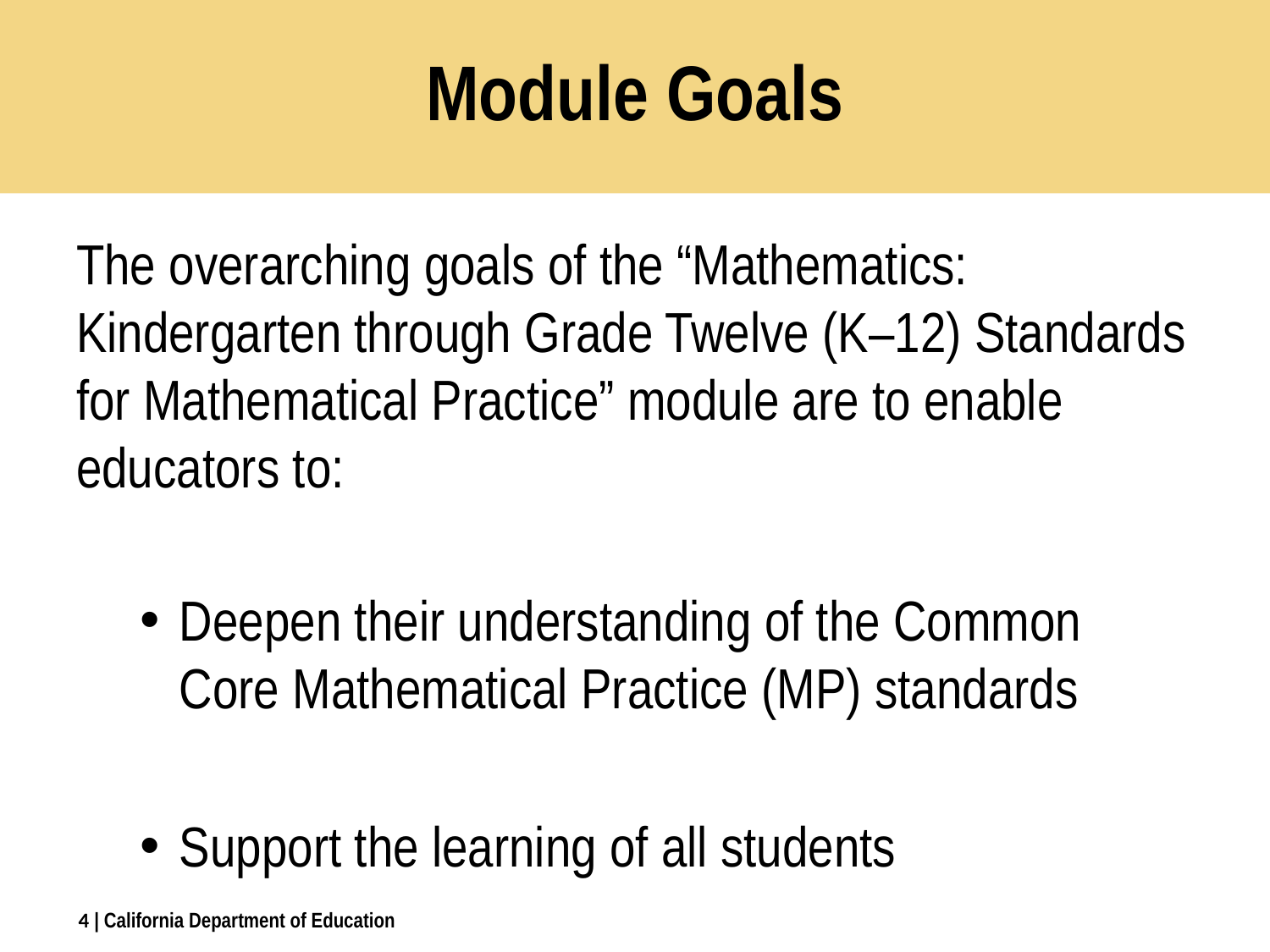

# Module Goals
The overarching goals of the “Mathematics: Kindergarten through Grade Twelve (K–12) Standards for Mathematical Practice” module are to enable educators to:

Deepen their understanding of the Common Core Mathematical Practice (MP) standards

Support the learning of all students
4
| California Department of Education